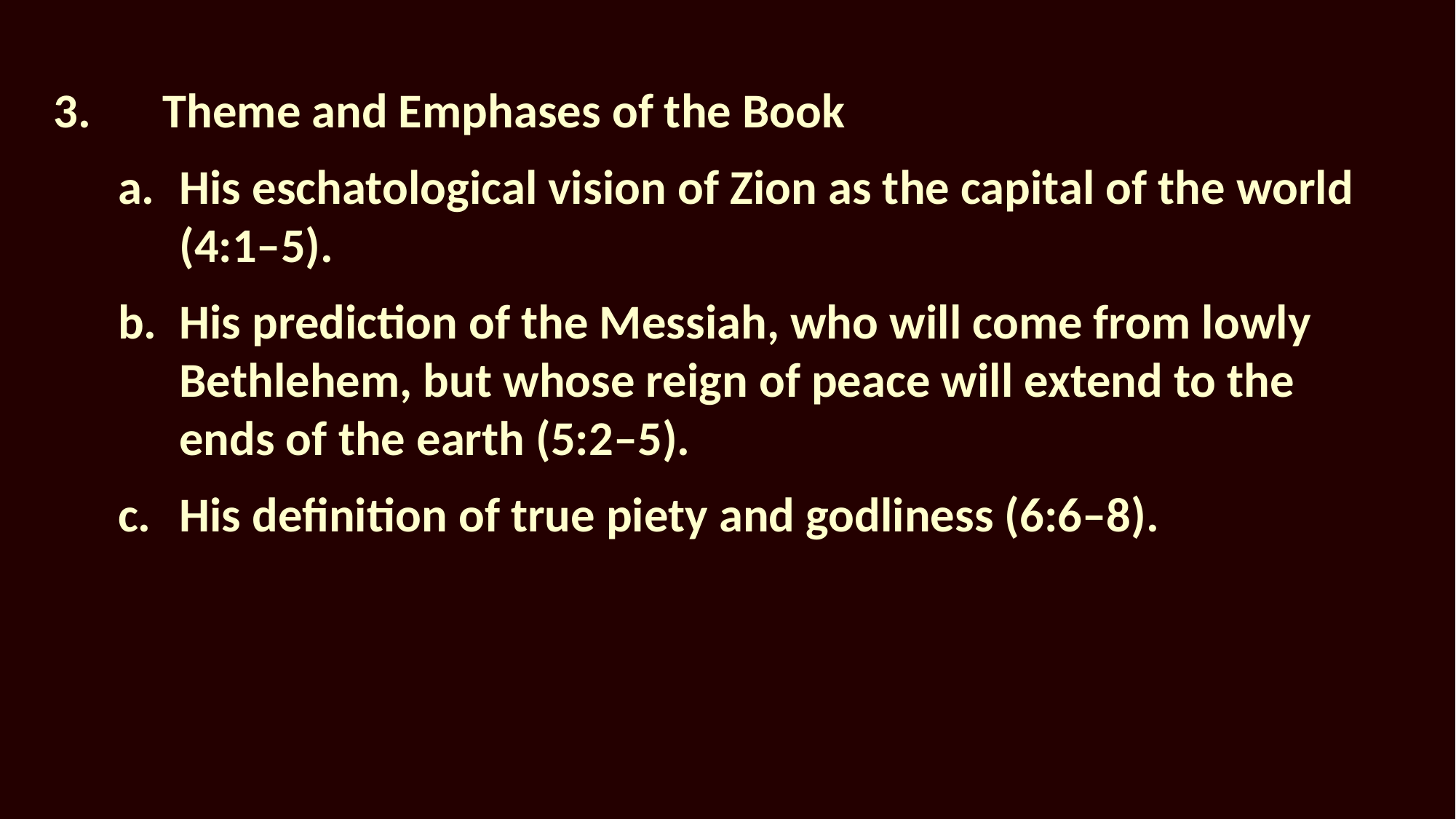

3.	Theme and Emphases of the Book
His eschatological vision of Zion as the capital of the world (4:1–5).
His prediction of the Messiah, who will come from lowly Bethlehem, but whose reign of peace will extend to the ends of the earth (5:2–5).
His definition of true piety and godliness (6:6–8).